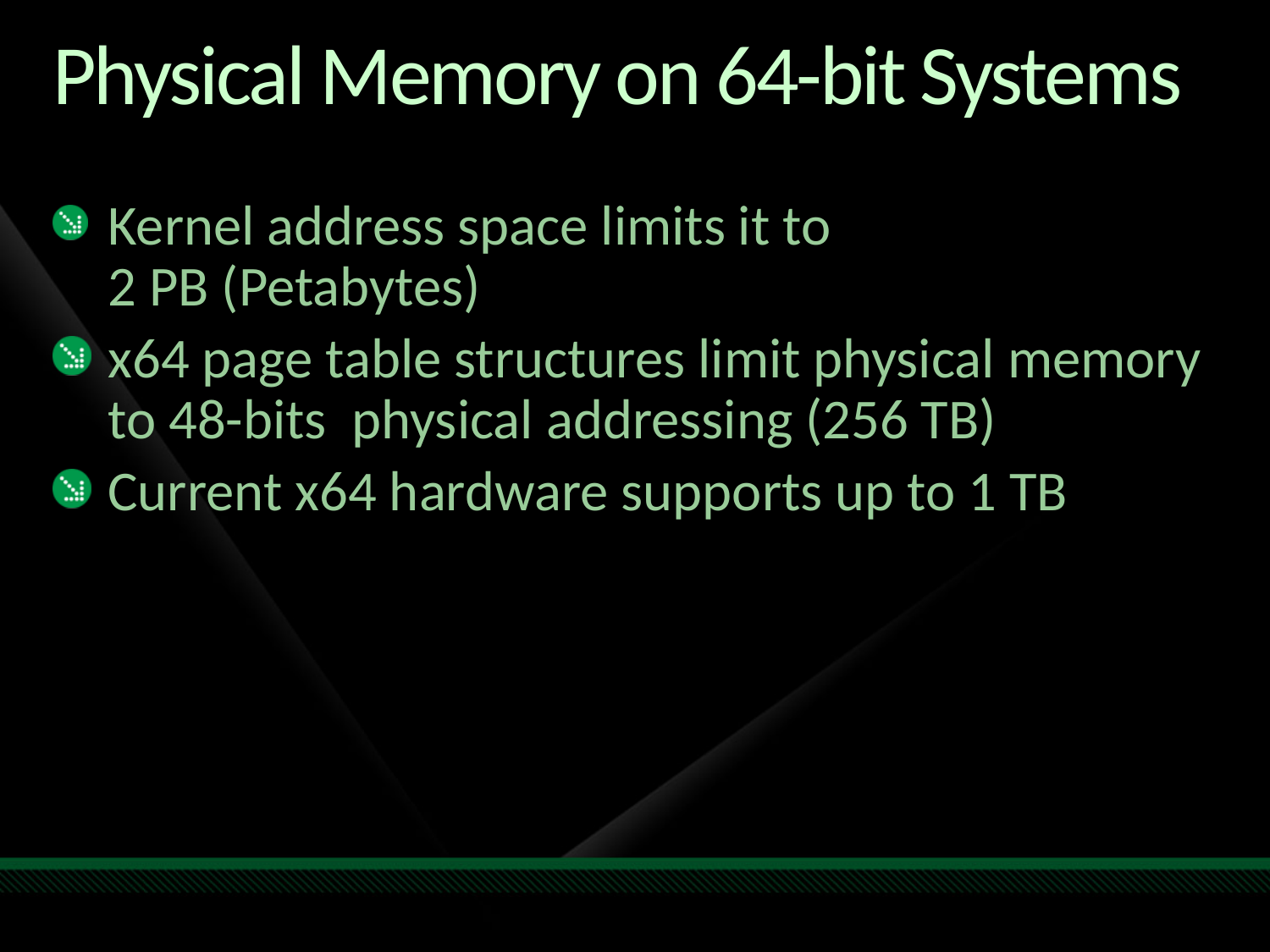

# Physical Memory on 64-bit Systems
Kernel address space limits it to
2 PB (Petabytes)
x64 page table structures limit physical memory to 48-bits  physical addressing (256 TB)
Current x64 hardware supports up to 1 TB